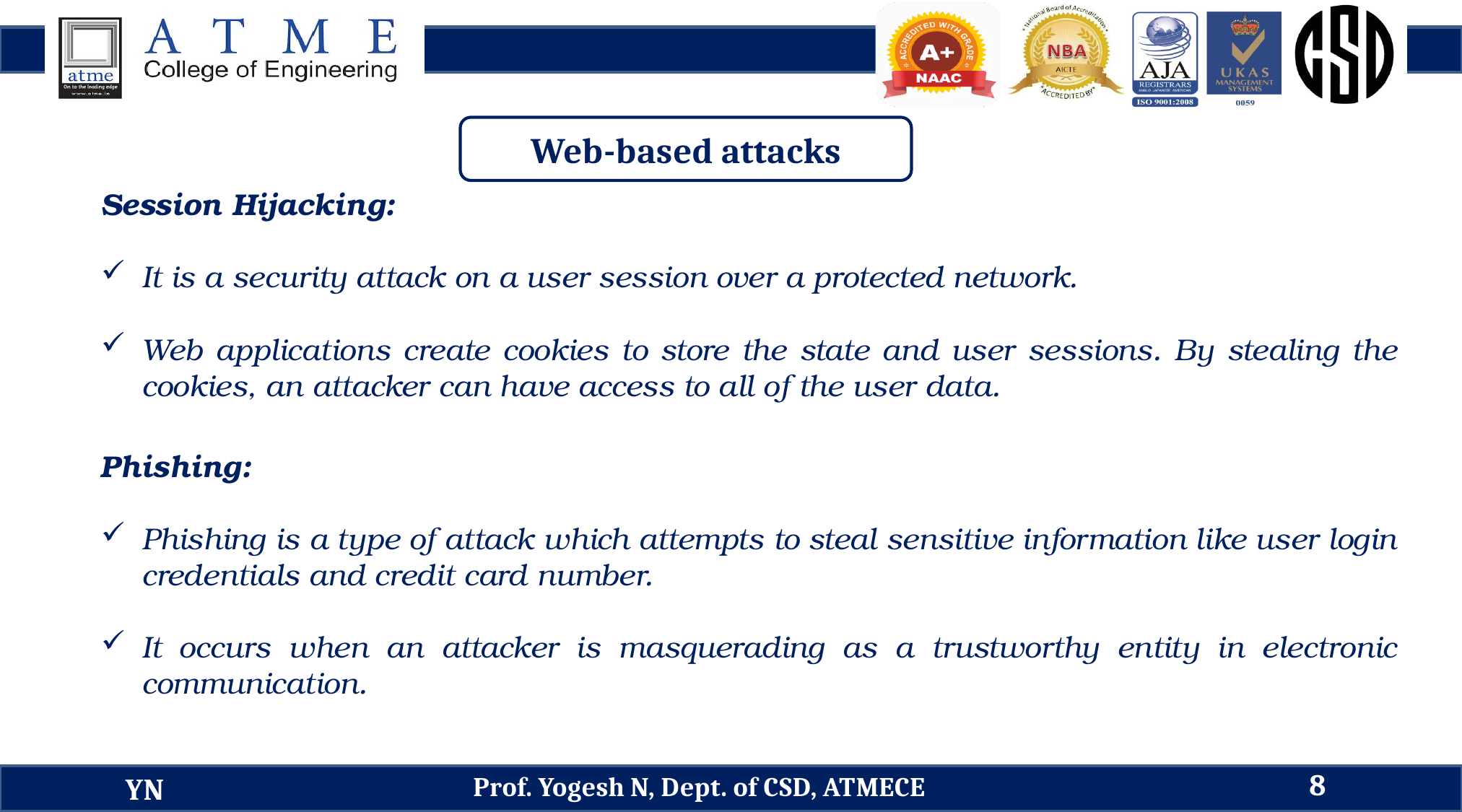

Web-based attacks
Session Hijacking:

It is a security attack on a user session over a protected network.

Web applications create cookies to store the state and user sessions. By stealing the cookies, an attacker can have access to all of the user data.
Phishing:

Phishing is a type of attack which attempts to steal sensitive information like user login credentials and credit card number.

It occurs when an attacker is masquerading as a trustworthy entity in electronic communication.
8
Prof. Yogesh N, Dept. of CSD, ATMECE
YN